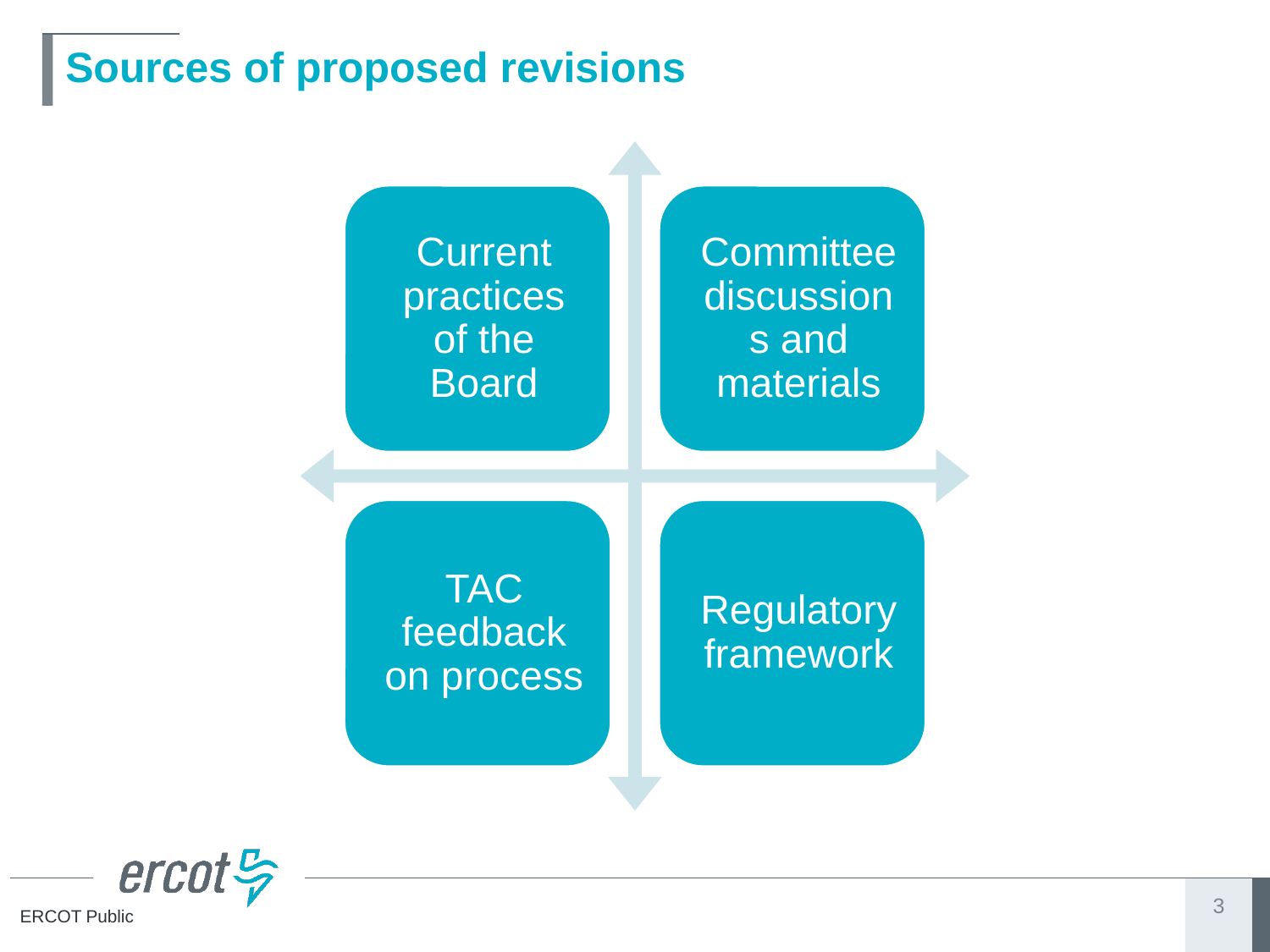

# Sources of proposed revisions
Current practices of the Board
Committee discussions and materials
TAC feedback on process
Regulatory framework
3